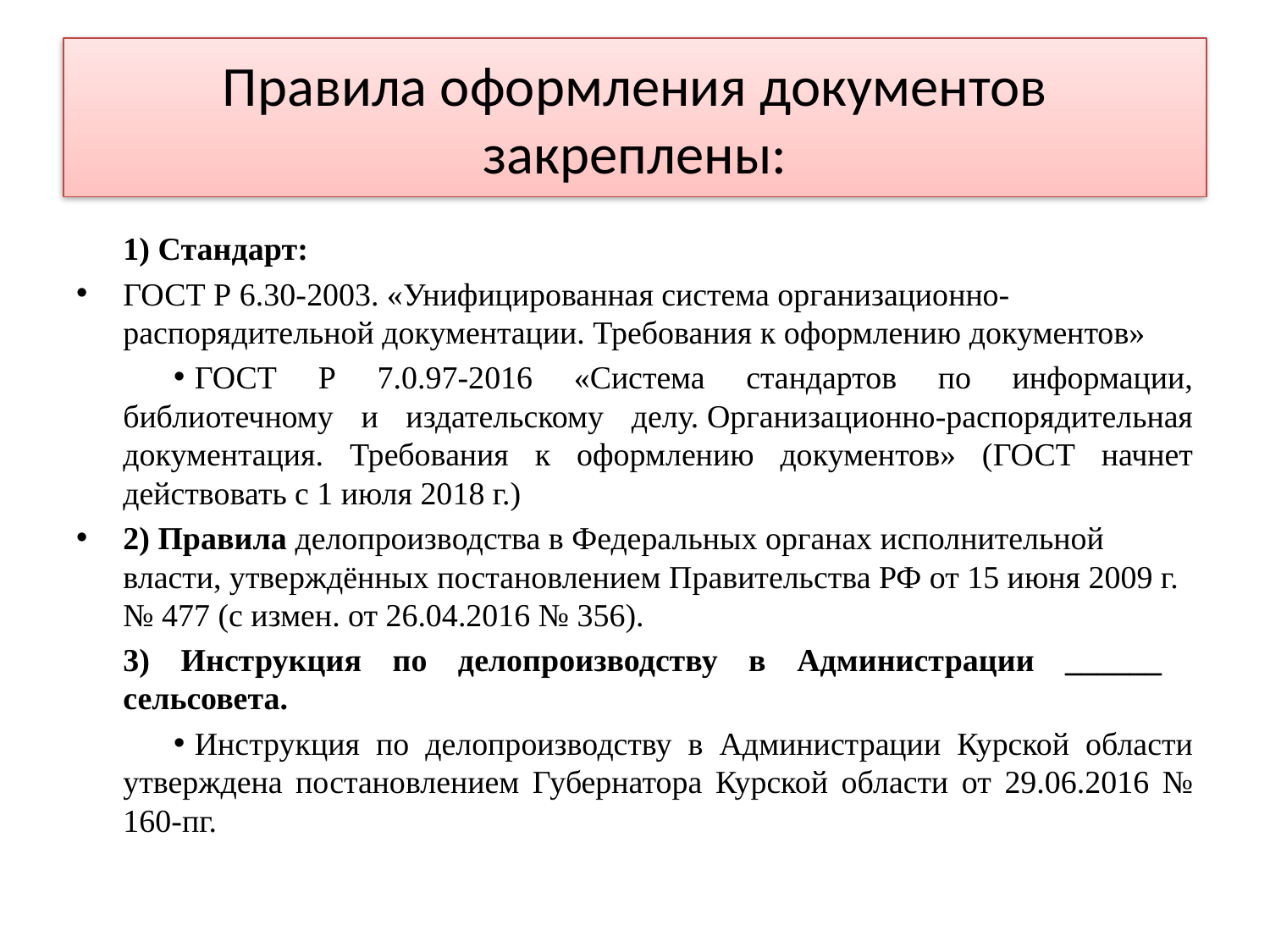

# Правила оформления документов закреплены:
1) Стандарт:
ГОСТ Р 6.30-2003. «Унифицированная система организационно-распорядительной документации. Требования к оформлению документов»
ГОСТ Р 7.0.97-2016 «Система стандартов по информации, библиотечному и издательскому делу. Организационно-распорядительная документация. Требования к оформлению документов» (ГОСТ начнет действовать с 1 июля 2018 г.)
2) Правила делопроизводства в Федеральных органах исполнительной власти, утверждённых постановлением Правительства РФ от 15 июня 2009 г. № 477 (с измен. от 26.04.2016 № 356).
3) Инструкция по делопроизводству в Администрации ______  сельсовета.
Инструкция по делопроизводству в Администрации Курской области утверждена постановлением Губернатора Курской области от 29.06.2016 № 160-пг.